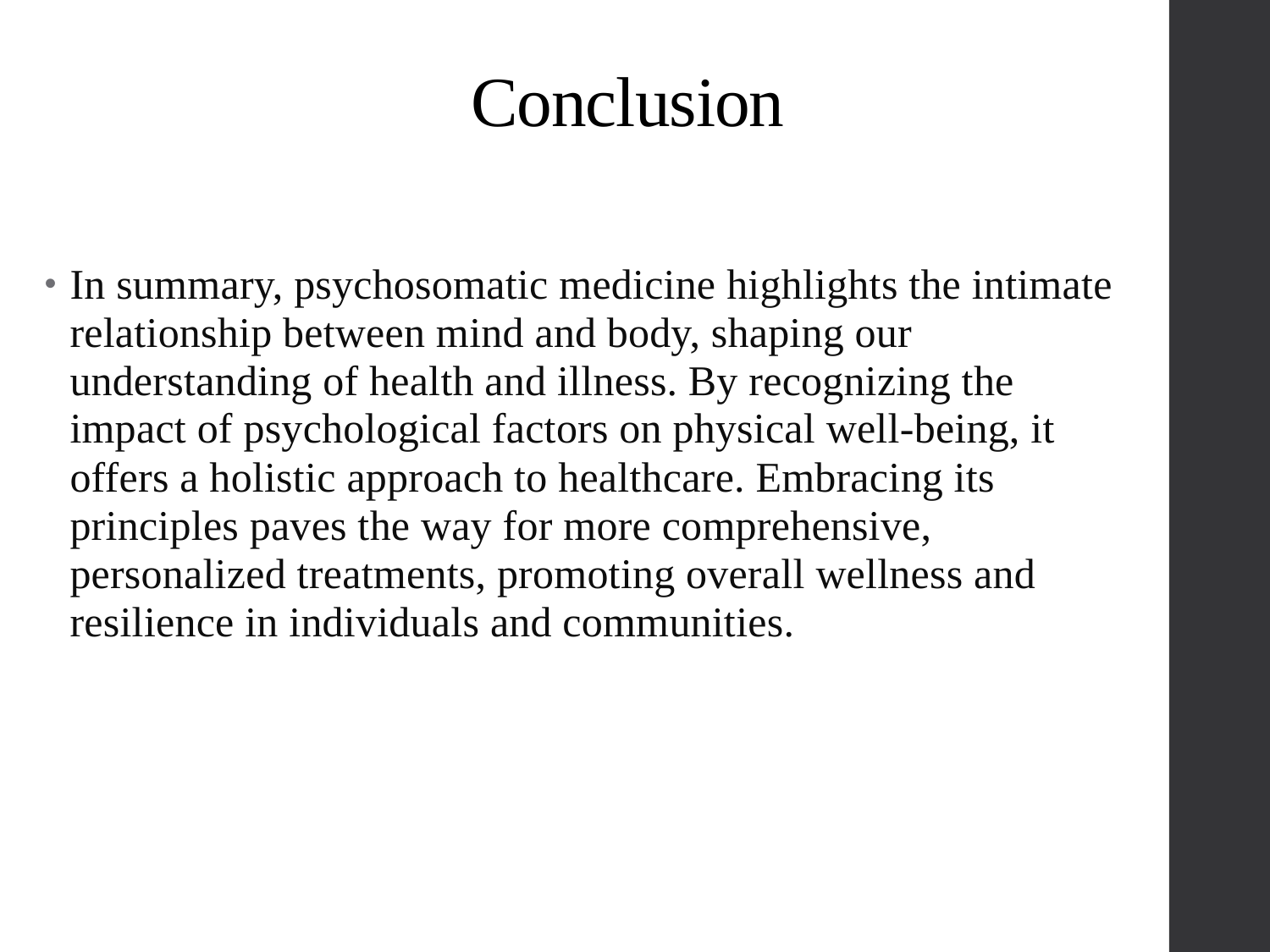

# Conclusion
In summary, psychosomatic medicine highlights the intimate relationship between mind and body, shaping our understanding of health and illness. By recognizing the impact of psychological factors on physical well-being, it offers a holistic approach to healthcare. Embracing its principles paves the way for more comprehensive, personalized treatments, promoting overall wellness and resilience in individuals and communities.